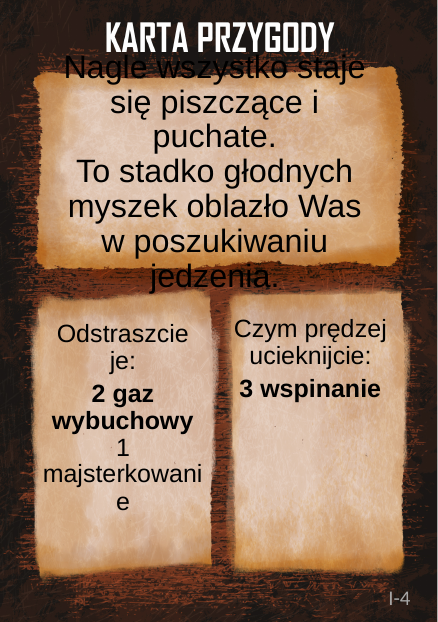

# Nagle wszystko staje się piszczące i puchate. To stadko głodnych myszek oblazło Was w poszukiwaniu jedzenia.
Czym prędzej ucieknijcie:
3 wspinanie
Odstraszcie je:
2 gaz wybuchowy
1 majsterkowanie
I-4